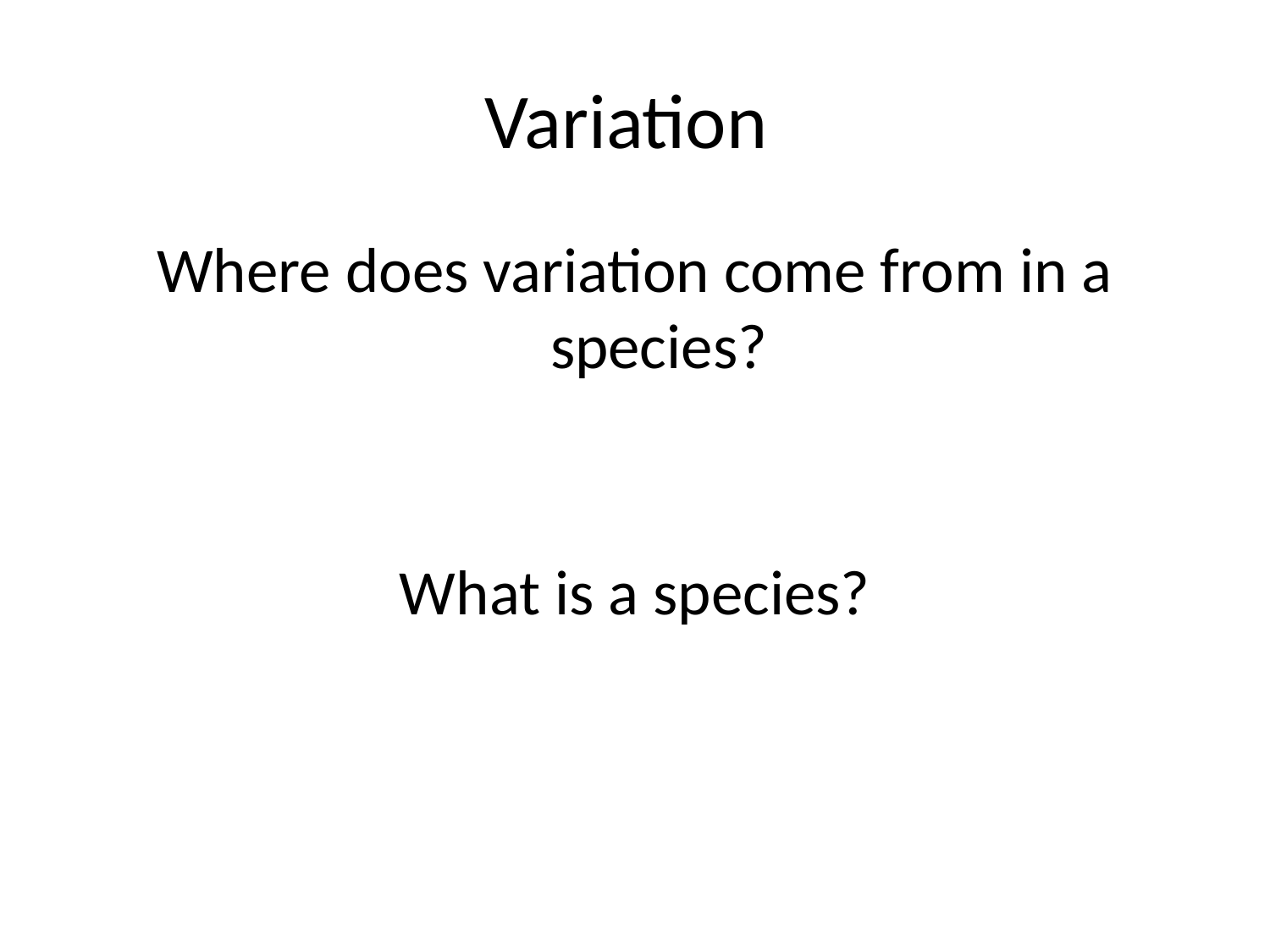

# Variation
Where does variation come from in a species?

What is a species?